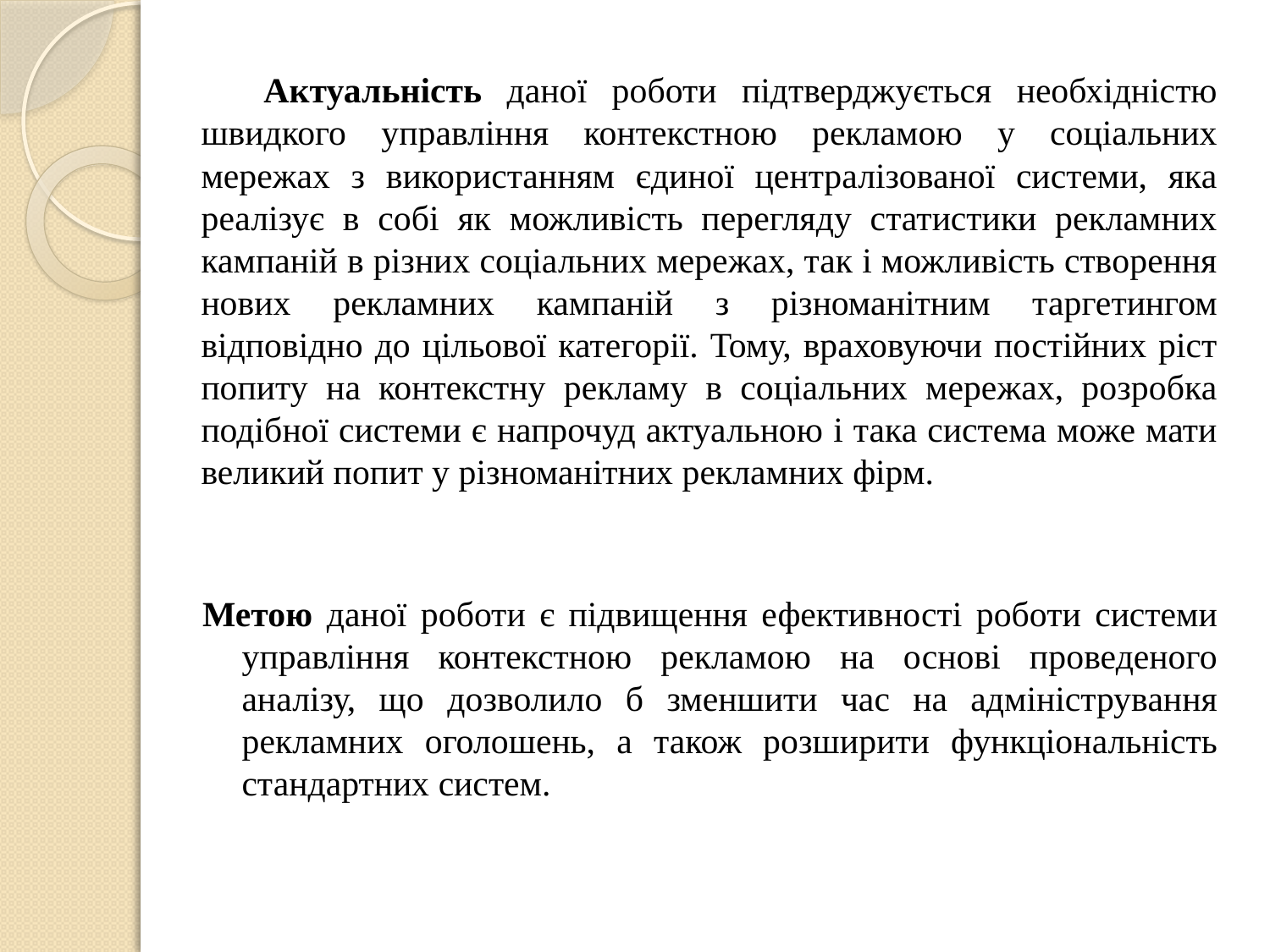

Актуальність даної роботи підтверджується необхідністю швидкого управління контекстною рекламою у соціальних мережах з використанням єдиної централізованої системи, яка реалізує в собі як можливість перегляду статистики рекламних кампаній в різних соціальних мережах, так і можливість створення нових рекламних кампаній з різноманітним таргетингом відповідно до цільової категорії. Тому, враховуючи постійних ріст попиту на контекстну рекламу в соціальних мережах, розробка подібної системи є напрочуд актуальною і така система може мати великий попит у різноманітних рекламних фірм.
Метою даної роботи є підвищення ефективності роботи системи управління контекстною рекламою на основі проведеного аналізу, що дозволило б зменшити час на адміністрування рекламних оголошень, а також розширити функціональність стандартних систем.